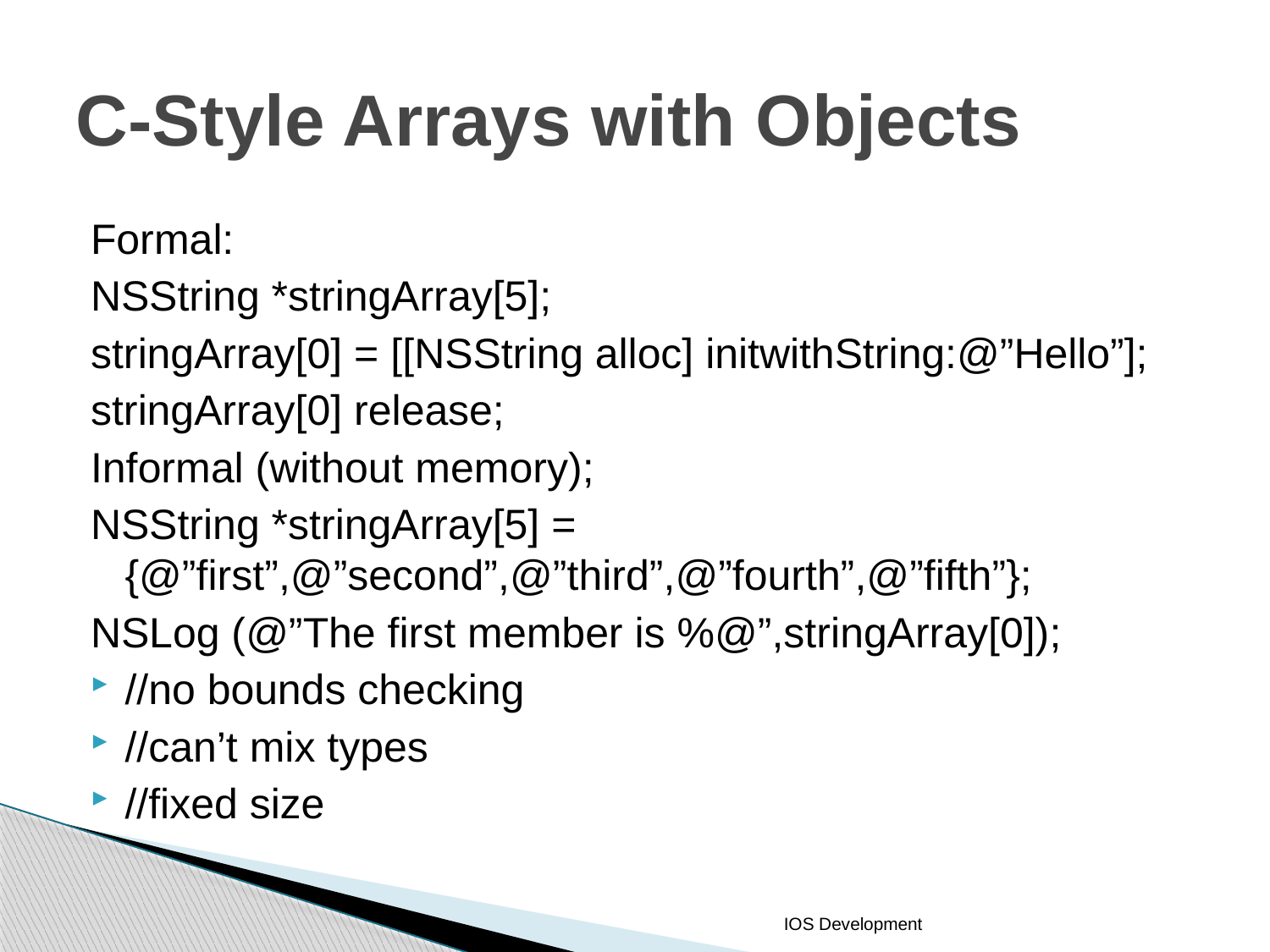

# C-Style Arrays with Objects
Formal:
NSString *stringArray[5];
stringArray[0] = [[NSString alloc] initwithString:@”Hello”];
stringArray[0] release;
Informal (without memory);
NSString *stringArray[5] = {@”first”,@”second”,@”third”,@”fourth”,@”fifth”};
NSLog (@”The first member is %@”,stringArray[0]);
//no bounds checking
//can’t mix types
//fixed size

IOS Development